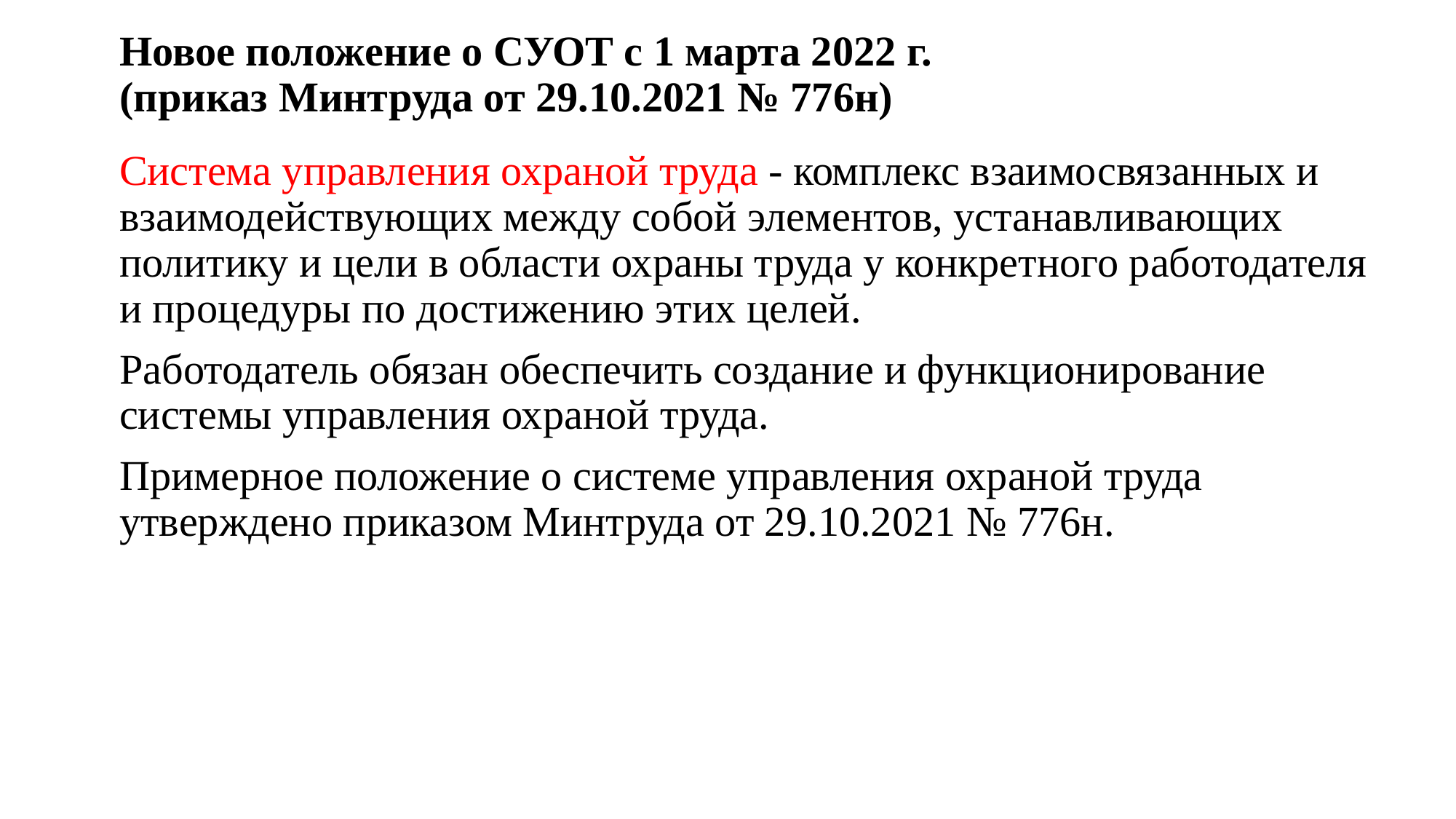

# Новое положение о СУОТ с 1 марта 2022 г. (приказ Минтруда от 29.10.2021 № 776н)
Система управления охраной труда - комплекс взаимосвязанных и взаимодействующих между собой элементов, устанавливающих политику и цели в области охраны труда у конкретного работодателя и процедуры по достижению этих целей.
Работодатель обязан обеспечить создание и функционирование системы управления охраной труда.
Примерное положение о системе управления охраной труда утверждено приказом Минтруда от 29.10.2021 № 776н.